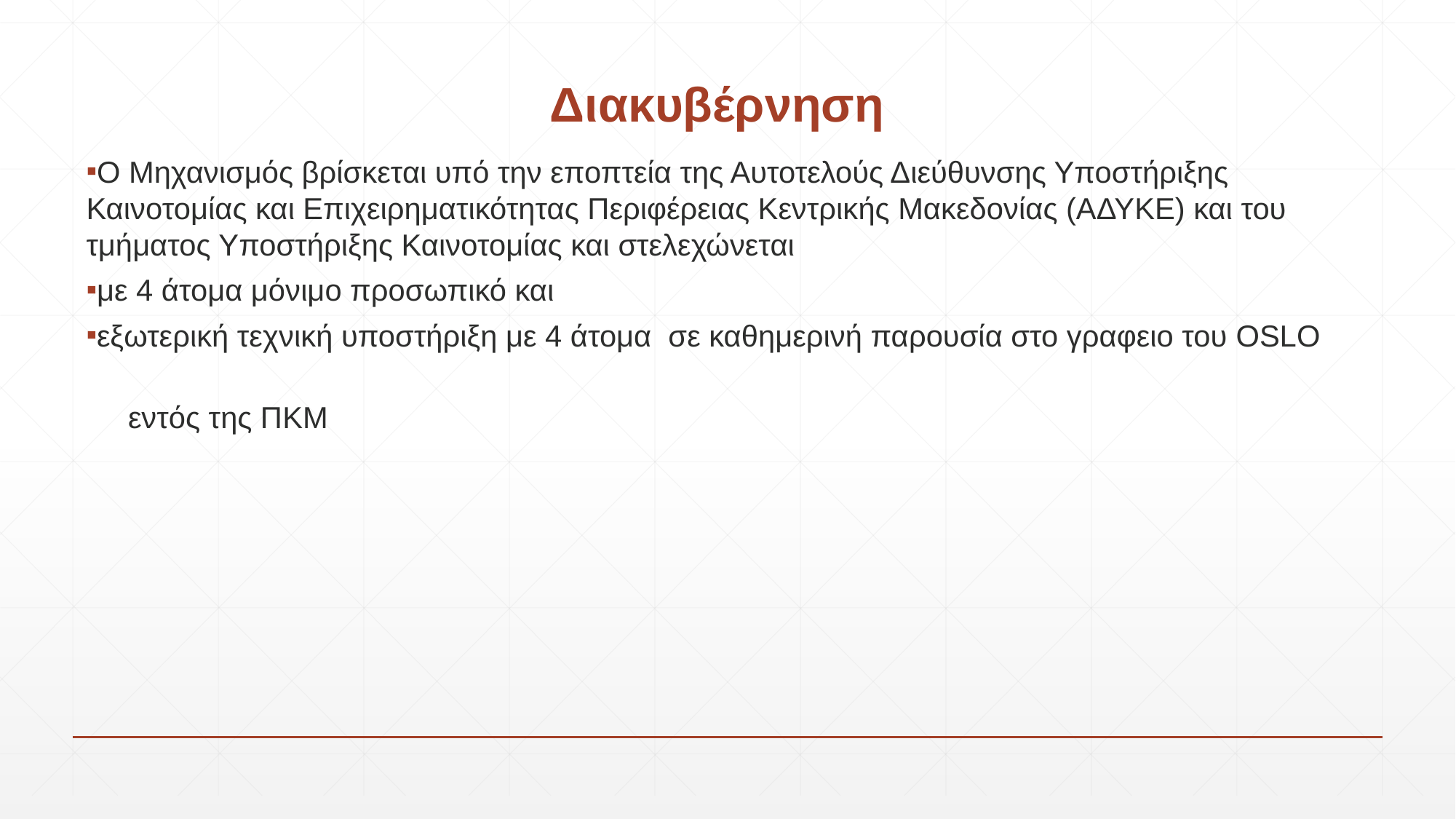

# Διακυβέρνηση
Ο Μηχανισμός βρίσκεται υπό την εποπτεία της Αυτοτελούς Διεύθυνσης Υποστήριξης Καινοτομίας και Επιχειρηματικότητας Περιφέρειας Κεντρικής Μακεδονίας (ΑΔΥΚΕ) και του τμήματος Υποστήριξης Καινοτομίας και στελεχώνεται
με 4 άτομα μόνιμο προσωπικό και
εξωτερική τεχνική υποστήριξη με 4 άτομα  σε καθημερινή παρουσία στο γραφειο του OSLO
     εντός της ΠΚΜ